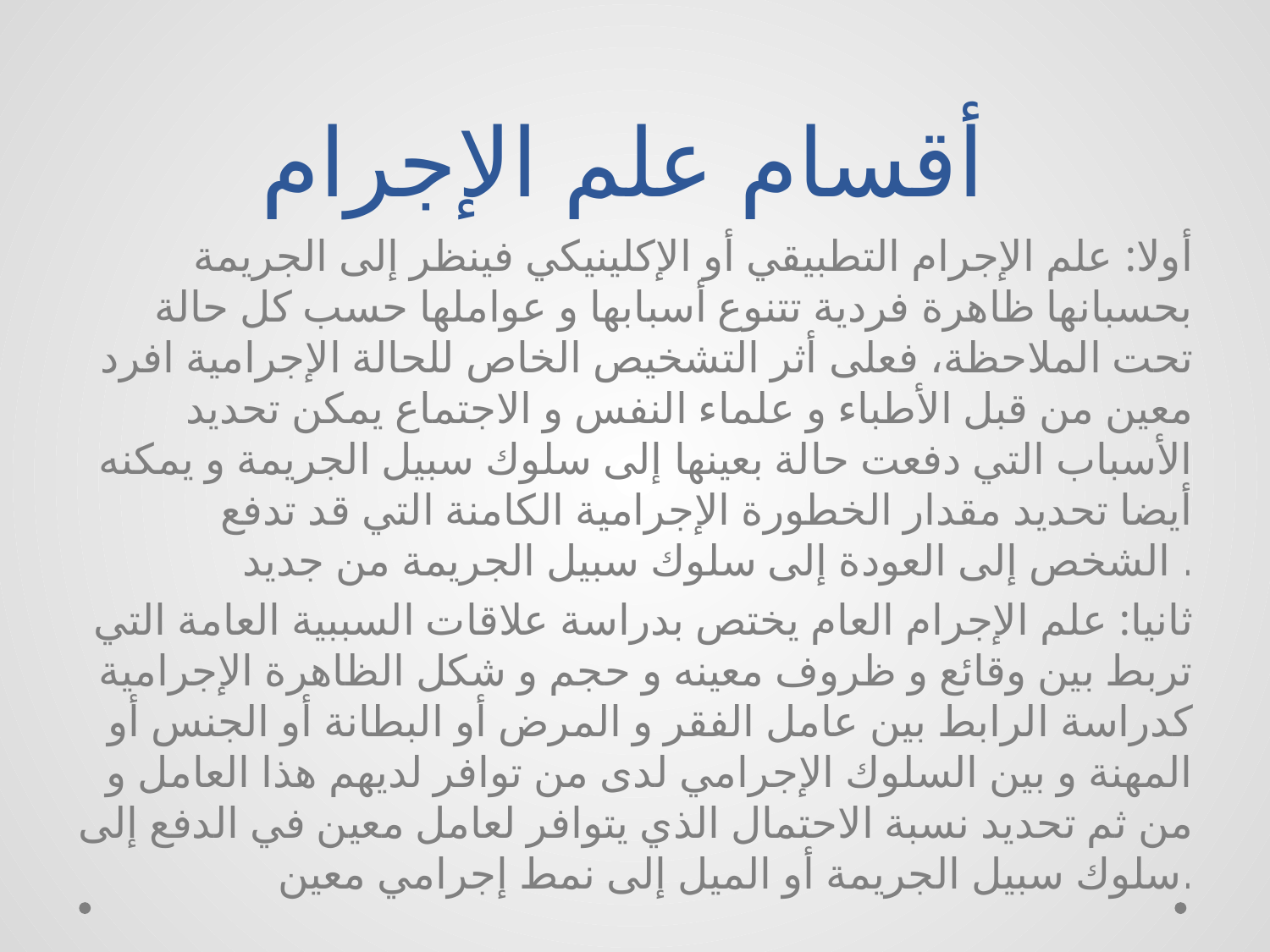

# أقسام علم الإجرام
أولا: علم الإجرام التطبيقي أو الإكلينيكي فينظر إلى الجريمة بحسبانها ظاهرة فردية تتنوع أسبابها و عواملها حسب كل حالة تحت الملاحظة، فعلى أثر التشخيص الخاص للحالة الإجرامية افرد معين من قبل الأطباء و علماء النفس و الاجتماع يمكن تحديد الأسباب التي دفعت حالة بعينها إلى سلوك سبيل الجريمة و يمكنه أيضا تحديد مقدار الخطورة الإجرامية الكامنة التي قد تدفع الشخص إلى العودة إلى سلوك سبيل الجريمة من جديد .
ثانيا: علم الإجرام العام يختص بدراسة علاقات السببية العامة التي تربط بين وقائع و ظروف معينه و حجم و شكل الظاهرة الإجرامية كدراسة الرابط بين عامل الفقر و المرض أو البطانة أو الجنس أو المهنة و بين السلوك الإجرامي لدى من توافر لديهم هذا العامل و من ثم تحديد نسبة الاحتمال الذي يتوافر لعامل معين في الدفع إلى سلوك سبيل الجريمة أو الميل إلى نمط إجرامي معين.